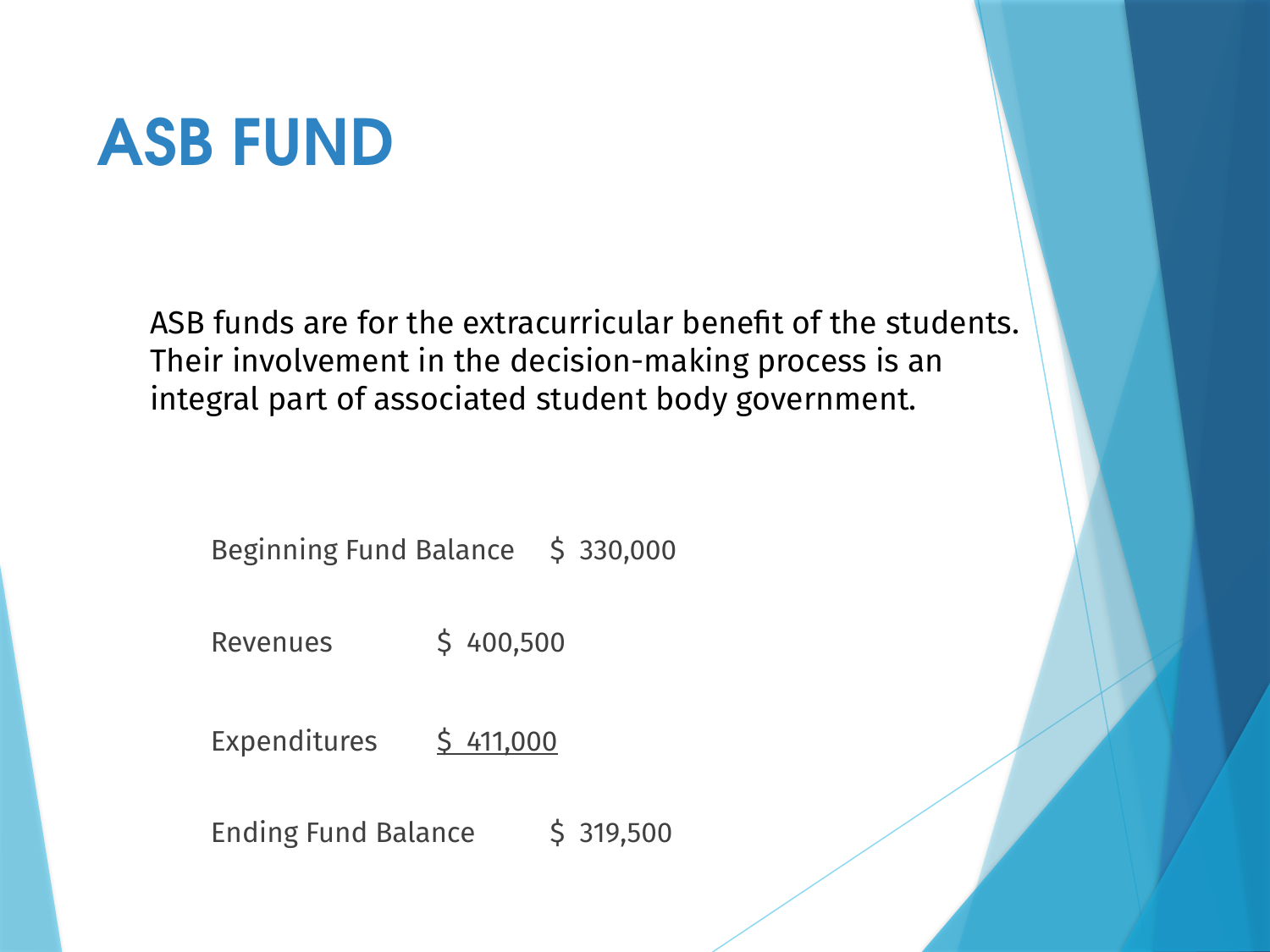

# ASB FUND
ASB funds are for the extracurricular benefit of the students.  Their involvement in the decision-making process is an integral part of associated student body government.

	Beginning Fund Balance				$  330,000

	Revenues							$  400,500

	Expenditures						$  411,000

	Ending Fund Balance				$  319,500